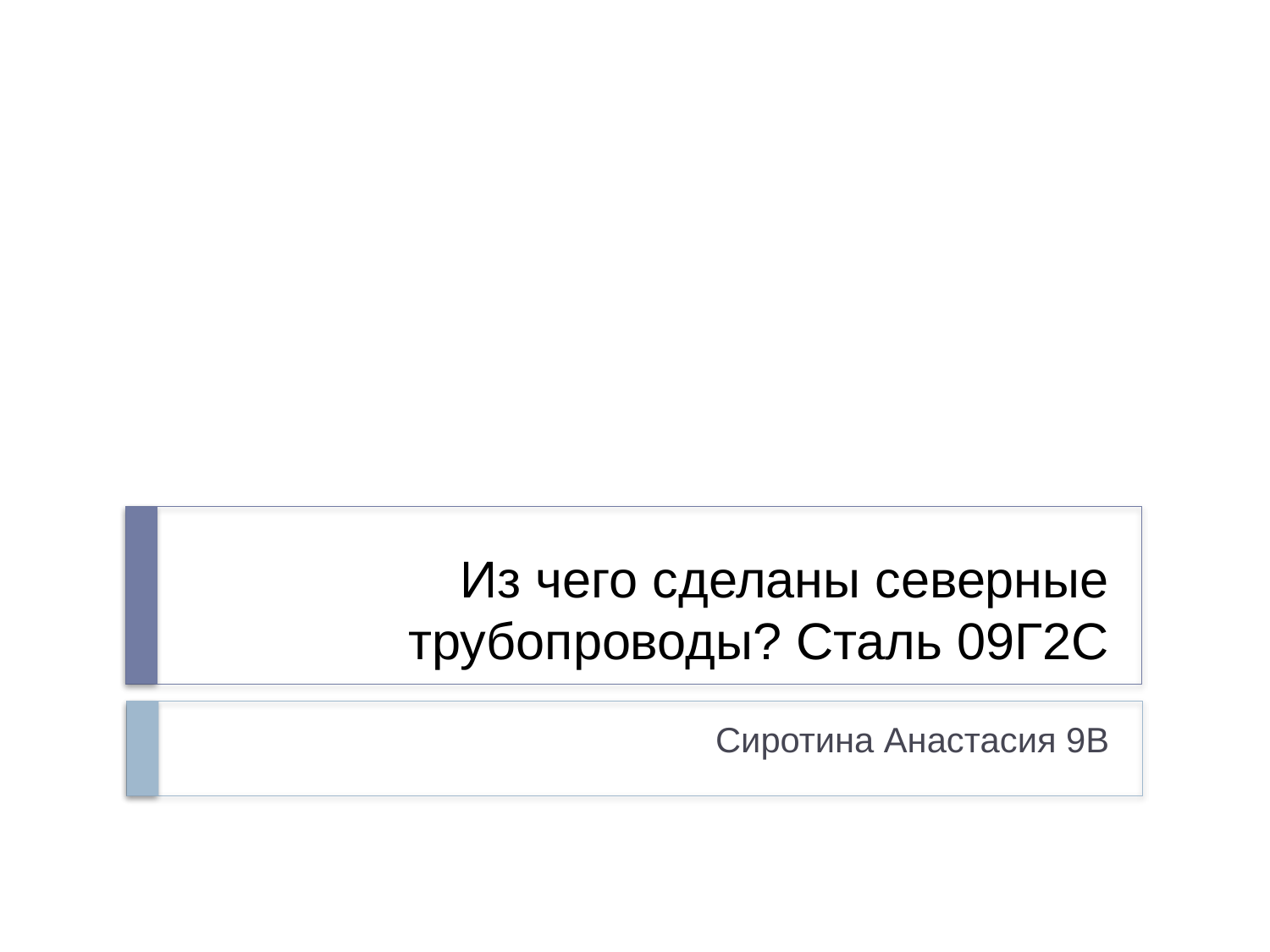

# Из чего сделаны северные трубопроводы? Сталь 09Г2С
Сиротина Анастасия 9В